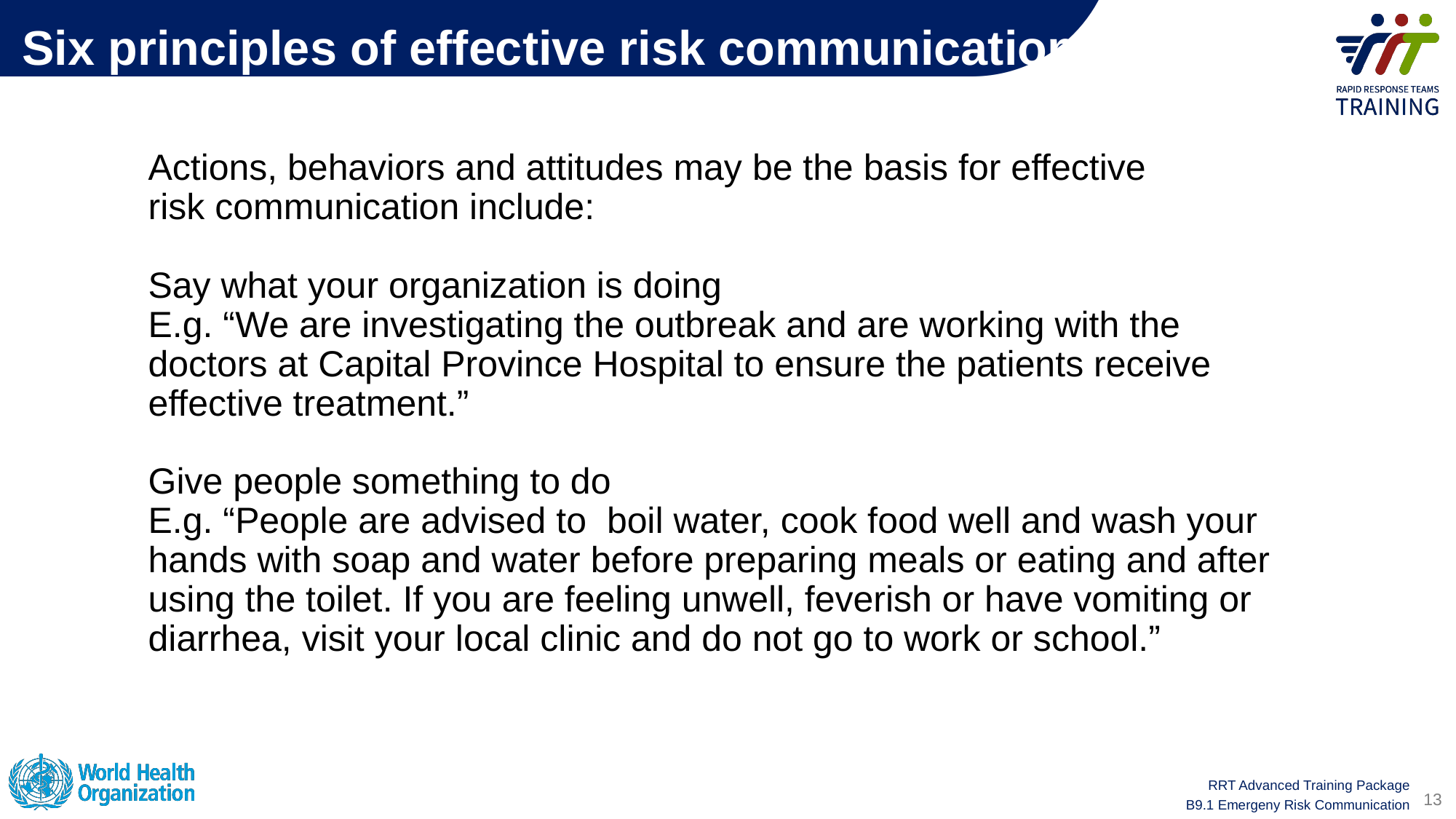

Six principles of effective risk communication
Actions, behaviors and attitudes may be the basis for effective risk communication include:

Say what your organization is doing
E.g. “We are investigating the outbreak and are working with the doctors at Capital Province Hospital to ensure the patients receive effective treatment.”

Give people something to do
E.g. “People are advised to  boil water, cook food well and wash your hands with soap and water before preparing meals or eating and after using the toilet. If you are feeling unwell, feverish or have vomiting or diarrhea, visit your local clinic and do not go to work or school.”